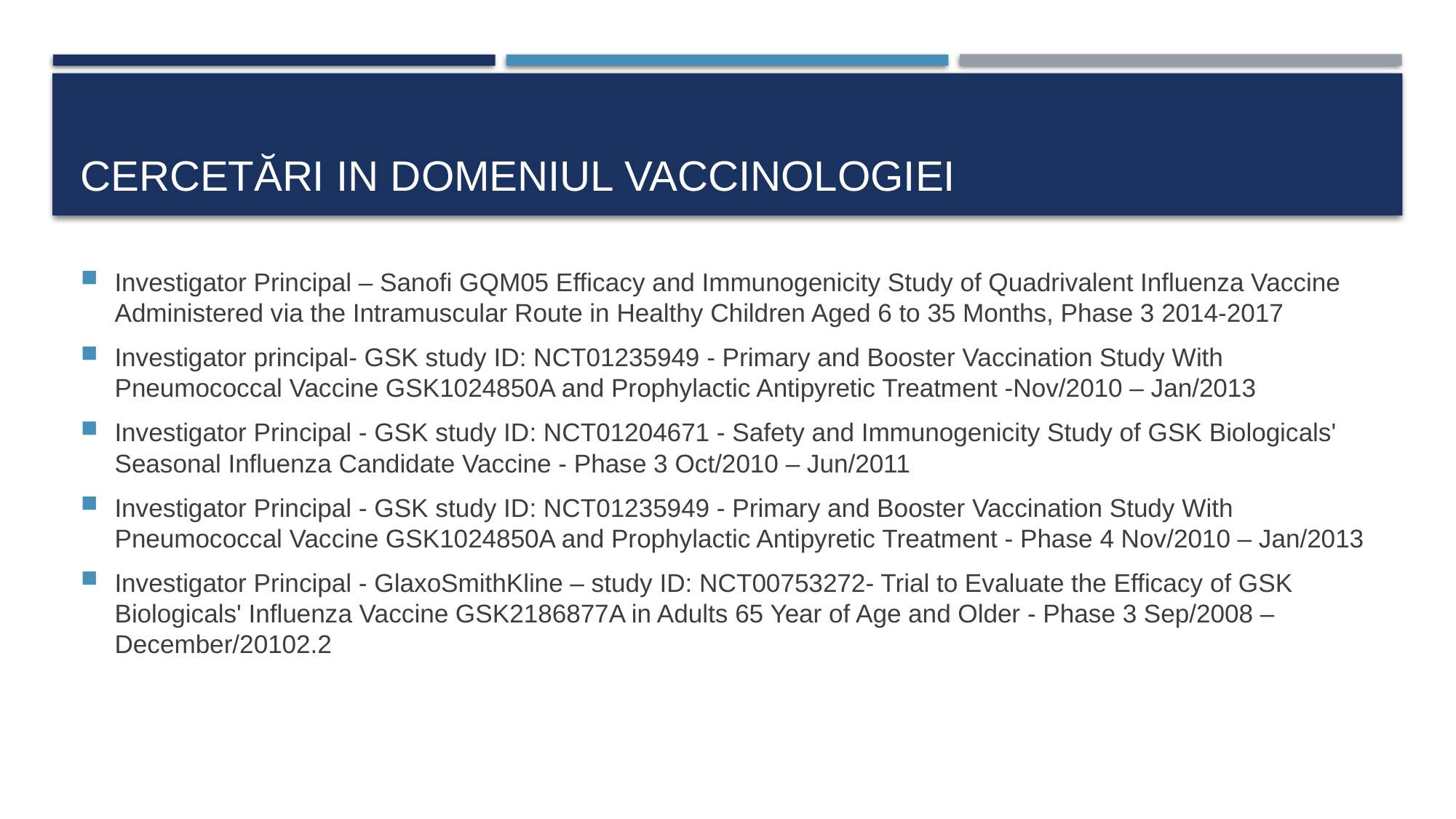

# CercetĂri in domeniul vaccinologiei
Investigator Principal – Sanofi GQM05 Efficacy and Immunogenicity Study of Quadrivalent Influenza Vaccine Administered via the Intramuscular Route in Healthy Children Aged 6 to 35 Months, Phase 3 2014-2017
Investigator principal- GSK study ID: NCT01235949 - Primary and Booster Vaccination Study With Pneumococcal Vaccine GSK1024850A and Prophylactic Antipyretic Treatment -Nov/2010 – Jan/2013
Investigator Principal - GSK study ID: NCT01204671 - Safety and Immunogenicity Study of GSK Biologicals' Seasonal Influenza Candidate Vaccine - Phase 3 Oct/2010 – Jun/2011
Investigator Principal - GSK study ID: NCT01235949 - Primary and Booster Vaccination Study With Pneumococcal Vaccine GSK1024850A and Prophylactic Antipyretic Treatment - Phase 4 Nov/2010 – Jan/2013
Investigator Principal - GlaxoSmithKline – study ID: NCT00753272- Trial to Evaluate the Efficacy of GSK Biologicals' Influenza Vaccine GSK2186877A in Adults 65 Year of Age and Older - Phase 3 Sep/2008 – December/20102.2